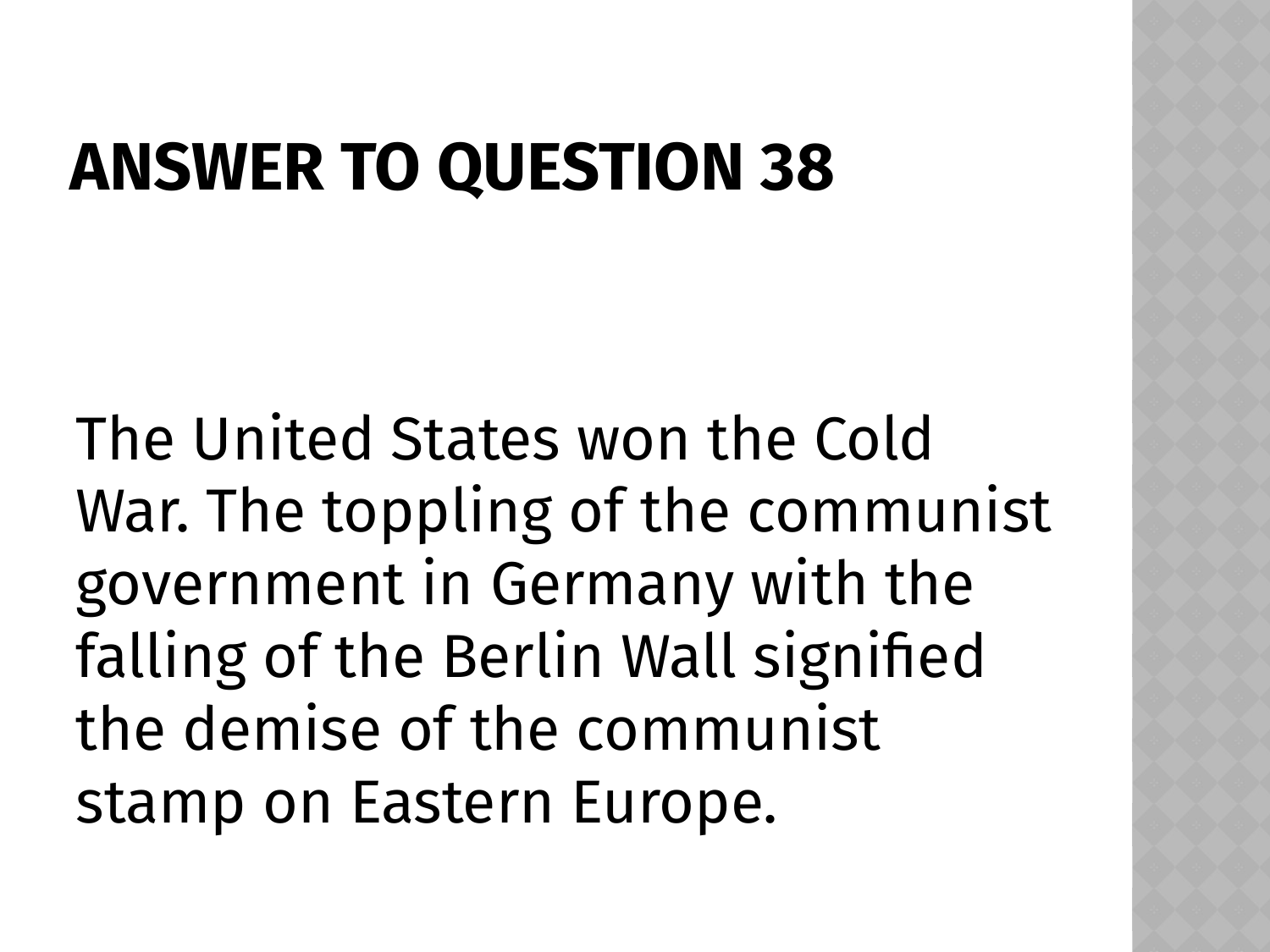

# Answer to question 38

The United States won the Cold War. The toppling of the communist government in Germany with the falling of the Berlin Wall signified the demise of the communist stamp on Eastern Europe.